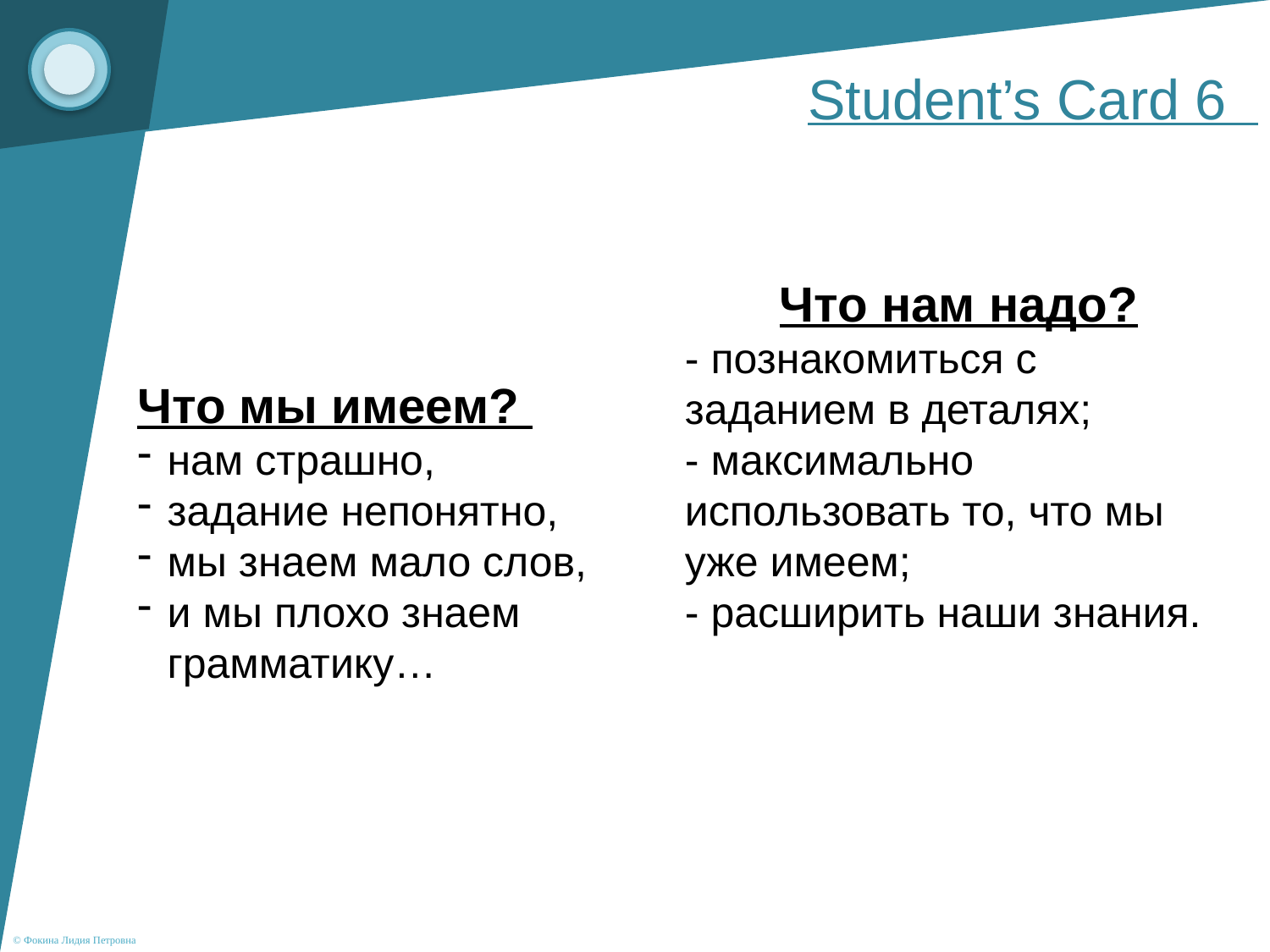

Student’s Card 6

Что мы имеем?
нам страшно,
задание непонятно,
мы знаем мало слов,
и мы плохо знаем грамматику…

Что нам надо?
- познакомиться с заданием в деталях;
- максимально использовать то, что мы уже имеем;
- расширить наши знания.